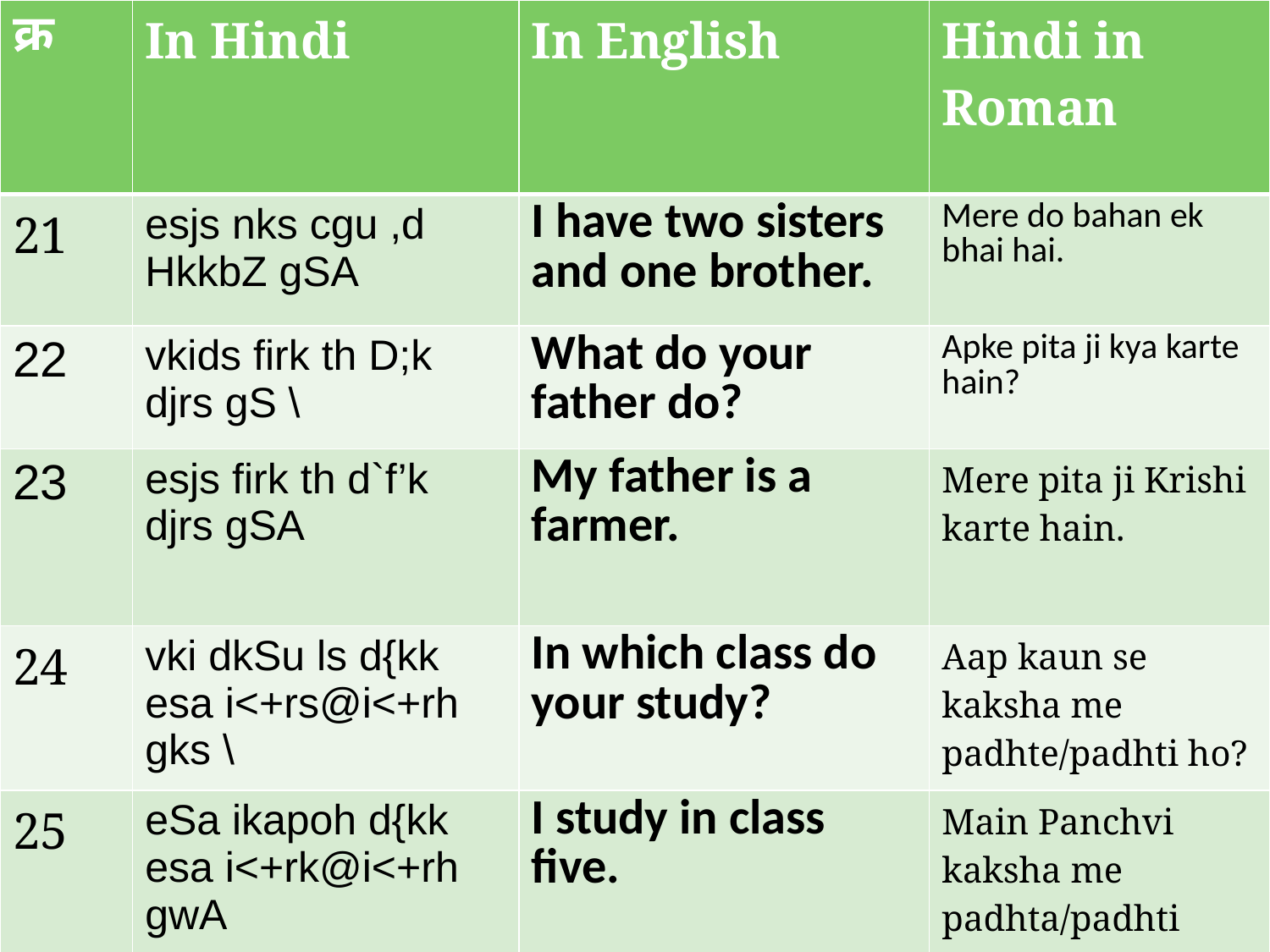

| क्र | In Hindi | In English | Hindi in Roman |
| --- | --- | --- | --- |
| 21 | esjs nks cgu ,d HkkbZ gSA | I have two sisters and one brother. | Mere do bahan ek bhai hai. |
| 22 | vkids firk th D;k djrs gS \ | What do your father do? | Apke pita ji kya karte hain? |
| 23 | esjs firk th d`f’k djrs gSA | My father is a farmer. | Mere pita ji Krishi karte hain. |
| 24 | vki dkSu ls d{kk esa i<+rs@i<+rh gks \ | In which class do your study? | Aap kaun se kaksha me padhte/padhti ho? |
| 25 | eSa ikapoh d{kk esa i<+rk@i<+rh gwA | I study in class five. | Main Panchvi kaksha me padhta/padhti hun. |
#